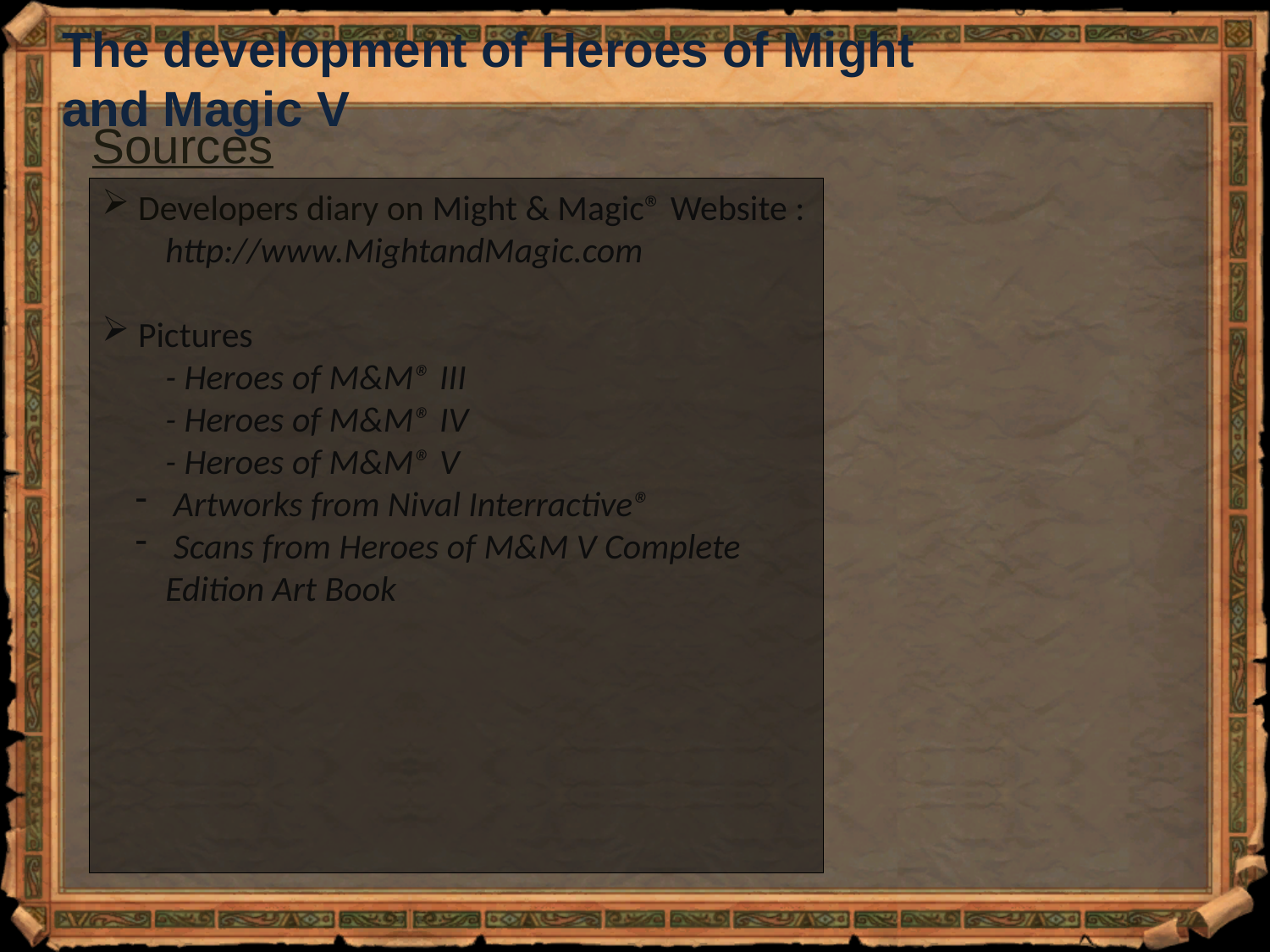

The development of Heroes of Might and Magic V
Sources
 Developers diary on Might & Magic® Website :
http://www.MightandMagic.com

 Pictures
- Heroes of M&M® III
- Heroes of M&M® IV
- Heroes of M&M® V
 Artworks from Nival Interractive®
 Scans from Heroes of M&M V Complete Edition Art Book